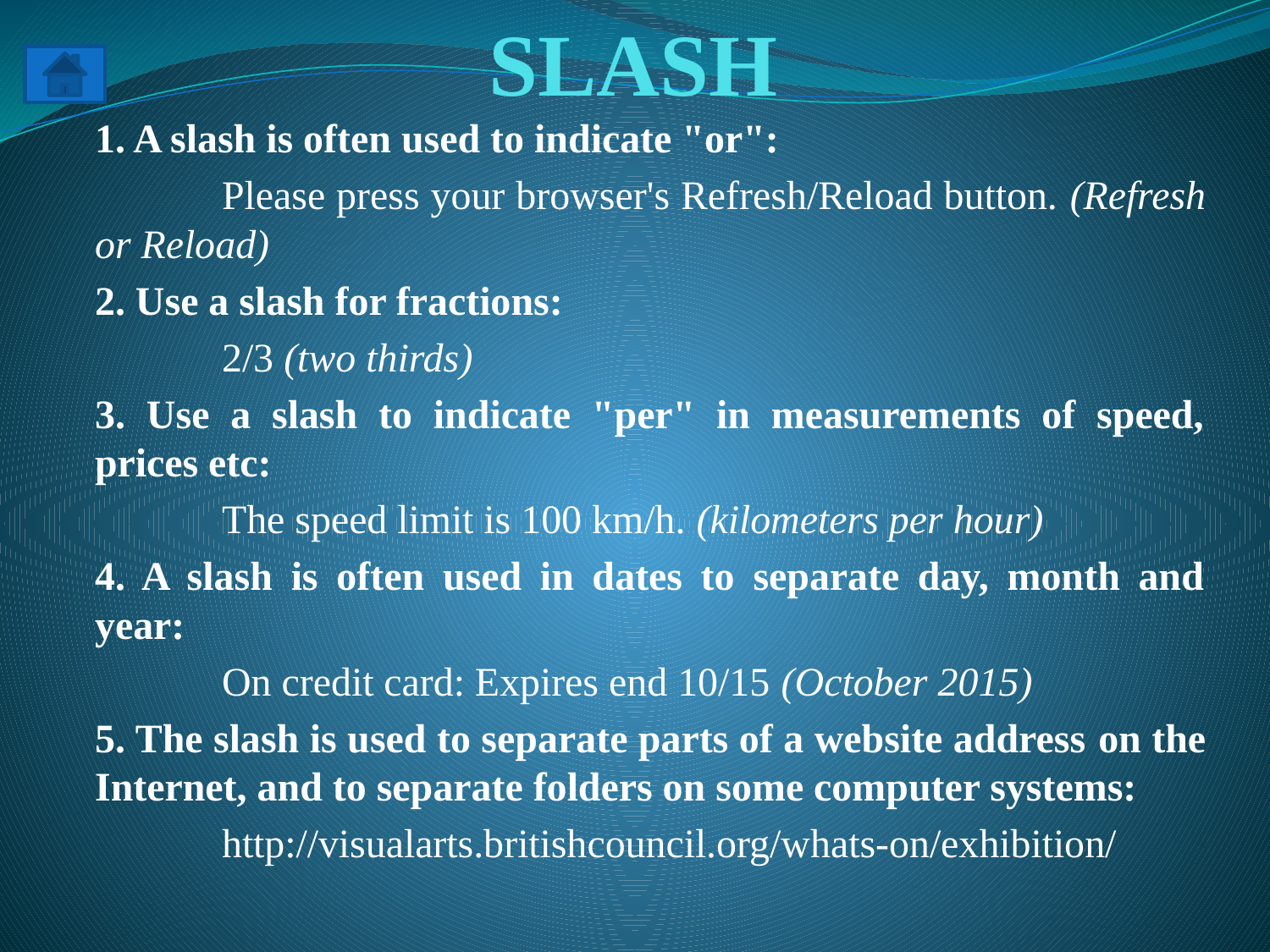

# SLASH

1. A slash is often used to indicate "or":
	Please press your browser's Refresh/Reload button. (Refresh or Reload)
2. Use a slash for fractions:
	2/3 (two thirds)
3. Use a slash to indicate "per" in measurements of speed, prices etc:
	The speed limit is 100 km/h. (kilometers per hour)
4. A slash is often used in dates to separate day, month and year:
	On credit card: Expires end 10/15 (October 2015)
5. The slash is used to separate parts of a website address on the Internet, and to separate folders on some computer systems:
	http://visualarts.britishcouncil.org/whats-on/exhibition/